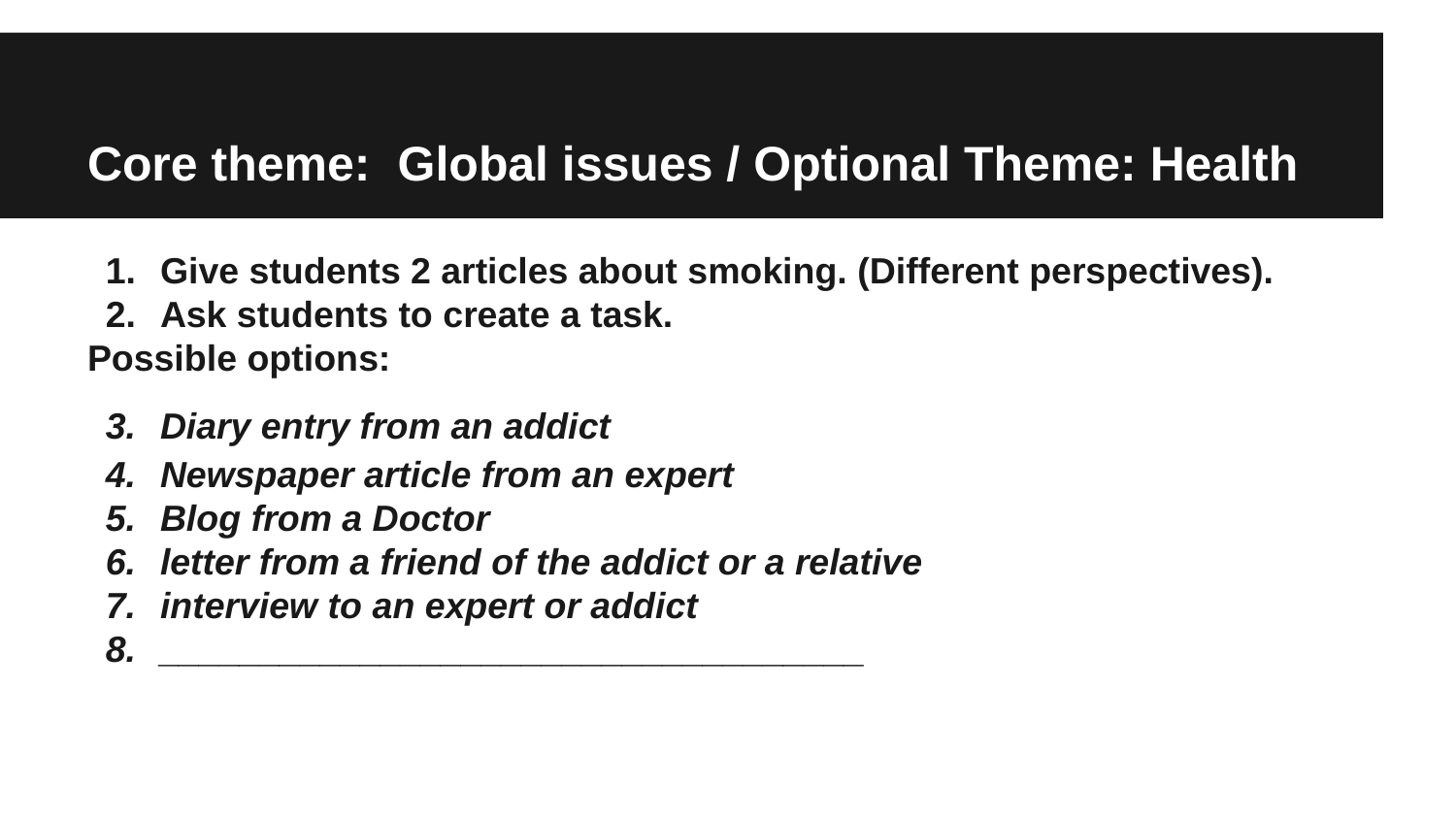

# Core theme: Global issues / Optional Theme: Health
Give students 2 articles about smoking. (Different perspectives).
Ask students to create a task.
Possible options:
Diary entry from an addict
Newspaper article from an expert
Blog from a Doctor
letter from a friend of the addict or a relative
interview to an expert or addict
___________________________________